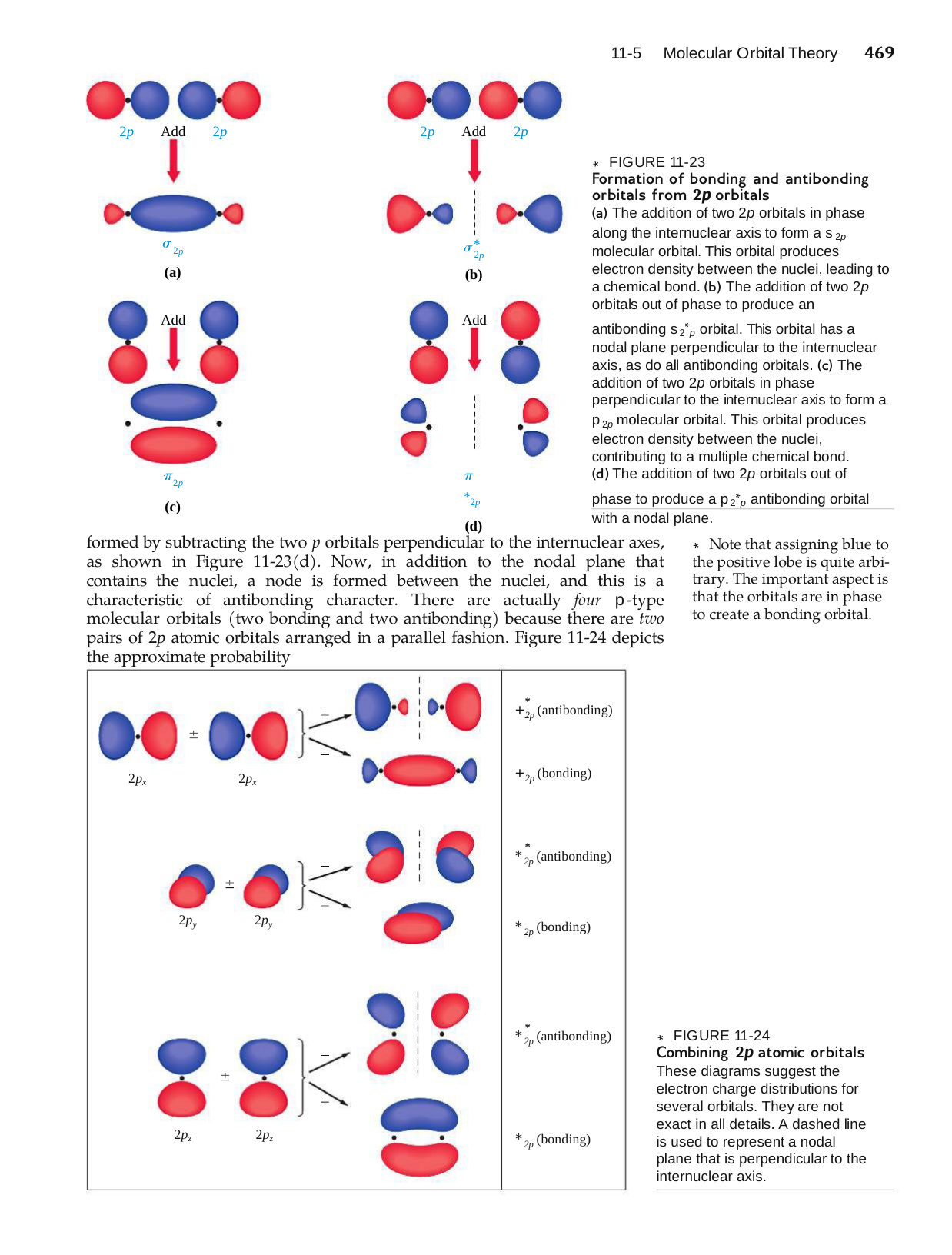

Molecular Orbital Theory	469
11-5
Add
2p
Add
2p
2p
2p
*
FIGURE 11-23
Formation of bonding and antibonding orbitals from 2p orbitals
(a) The addition of two 2p orbitals in phase
along the internuclear axis to form a s2p molecular orbital. This orbital produces electron density between the nuclei, leading to a chemical bond. (b) The addition of two 2p orbitals out of phase to produce an antibonding s2*p orbital. This orbital has a nodal plane perpendicular to the internuclear axis, as do all antibonding orbitals. (c) The addition of two 2p orbitals in phase perpendicular to the internuclear axis to form a p2p molecular orbital. This orbital produces electron density between the nuclei, contributing to a multiple chemical bond.
(d) The addition of two 2p orbitals out of
phase to produce a p2*p antibonding orbital with a nodal plane.
   2p
(a)
*
   2p
(b)

Add
Add
   *2p
(d)
   2p
(c)

formed by subtracting the two p orbitals perpendicular to the internuclear axes, as shown in Figure 11-23(d). Now, in addition to the nodal plane that contains the nuclei, a node is formed between the nuclei, and this is a characteristic of antibonding character. There are actually four p-type molecular orbitals (two bonding and two antibonding) because there are two pairs of 2p atomic orbitals arranged in a parallel fashion. Figure 11-24 depicts the approximate probability
*
Note that assigning blue to the positive lobe is quite arbi- trary. The important aspect is that the orbitals are in phase to create a bonding orbital.
*
+2p (antibonding)

+2p (bonding)
2px
2px
*
*2p (antibonding)

2py
2py
*2p (bonding)
*
*2p (antibonding)
*
FIGURE 11-24
Combining 2p atomic orbitals
These diagrams suggest the electron charge distributions for several orbitals. They are not exact in all details. A dashed line is used to represent a nodal plane that is perpendicular to the internuclear axis.

2pz
2pz
*2p (bonding)